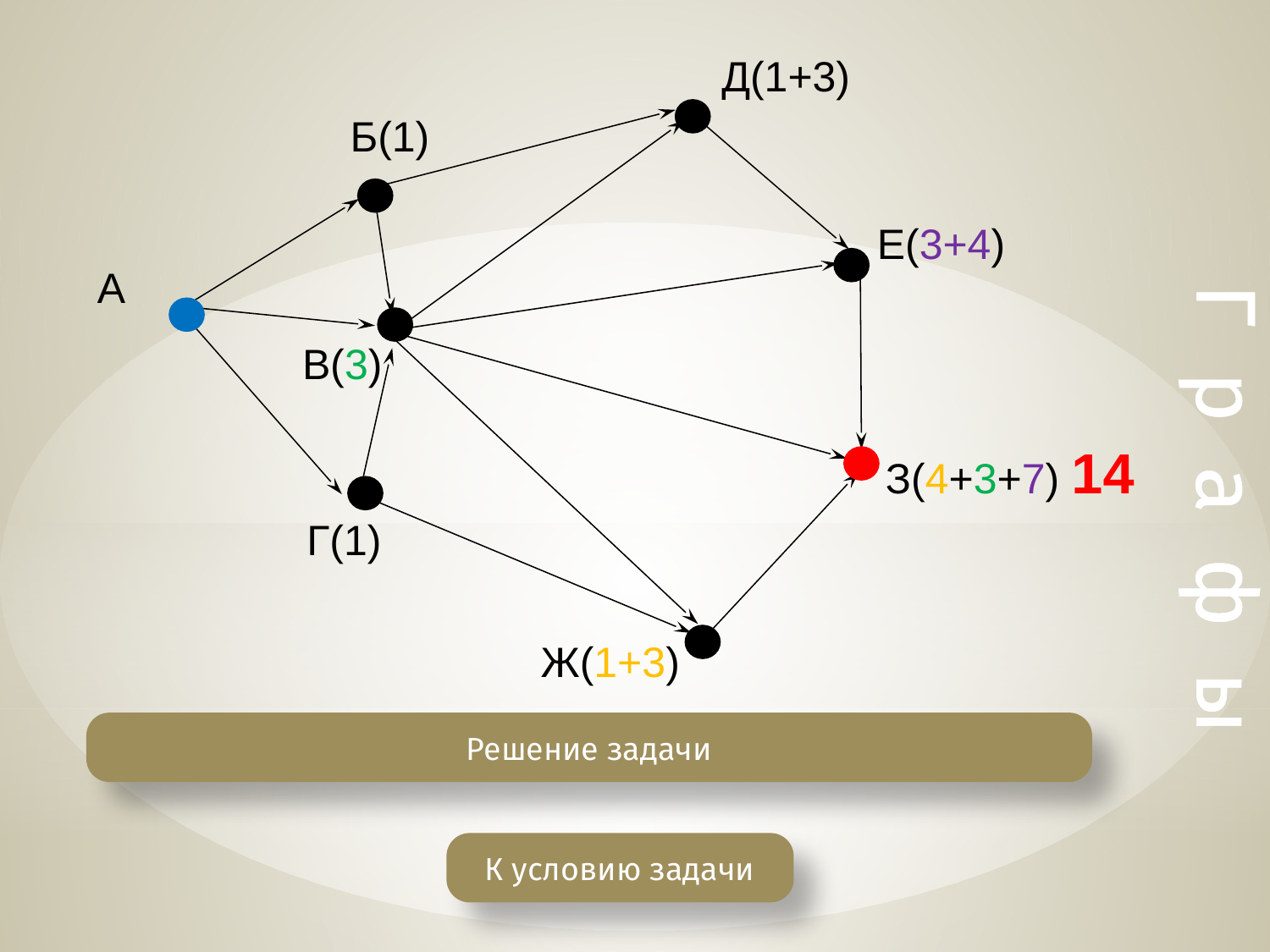

Д(1+3)

Б(1)

Е(3+4)

А

В(3)

З(4+3+7) 14

Г  р  а  ф  ы

Г(1)

Ж(1+3)
Решение задачи
К условию задачи